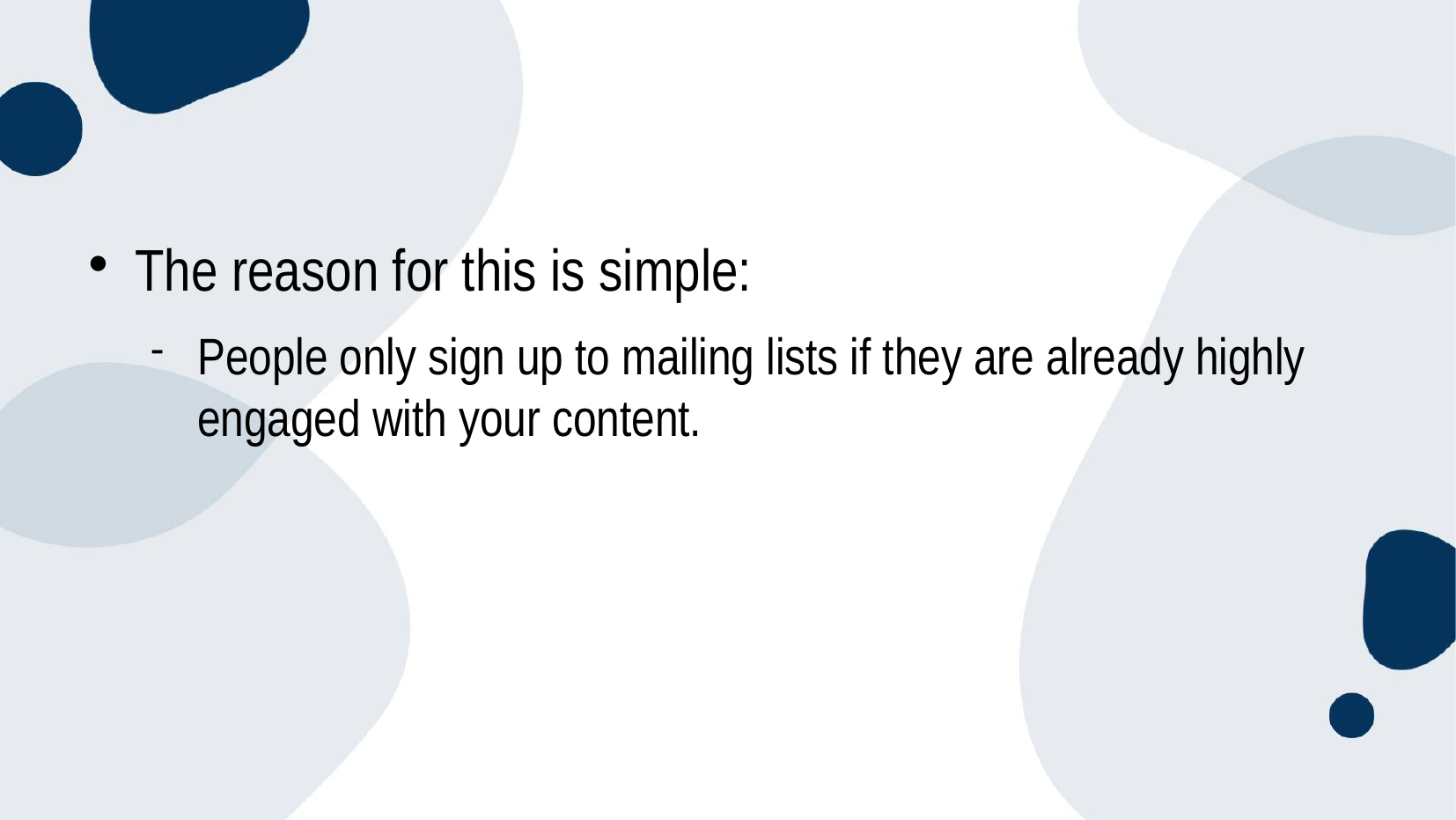

The reason for this is simple:
People only sign up to mailing lists if they are already highly engaged with your content.